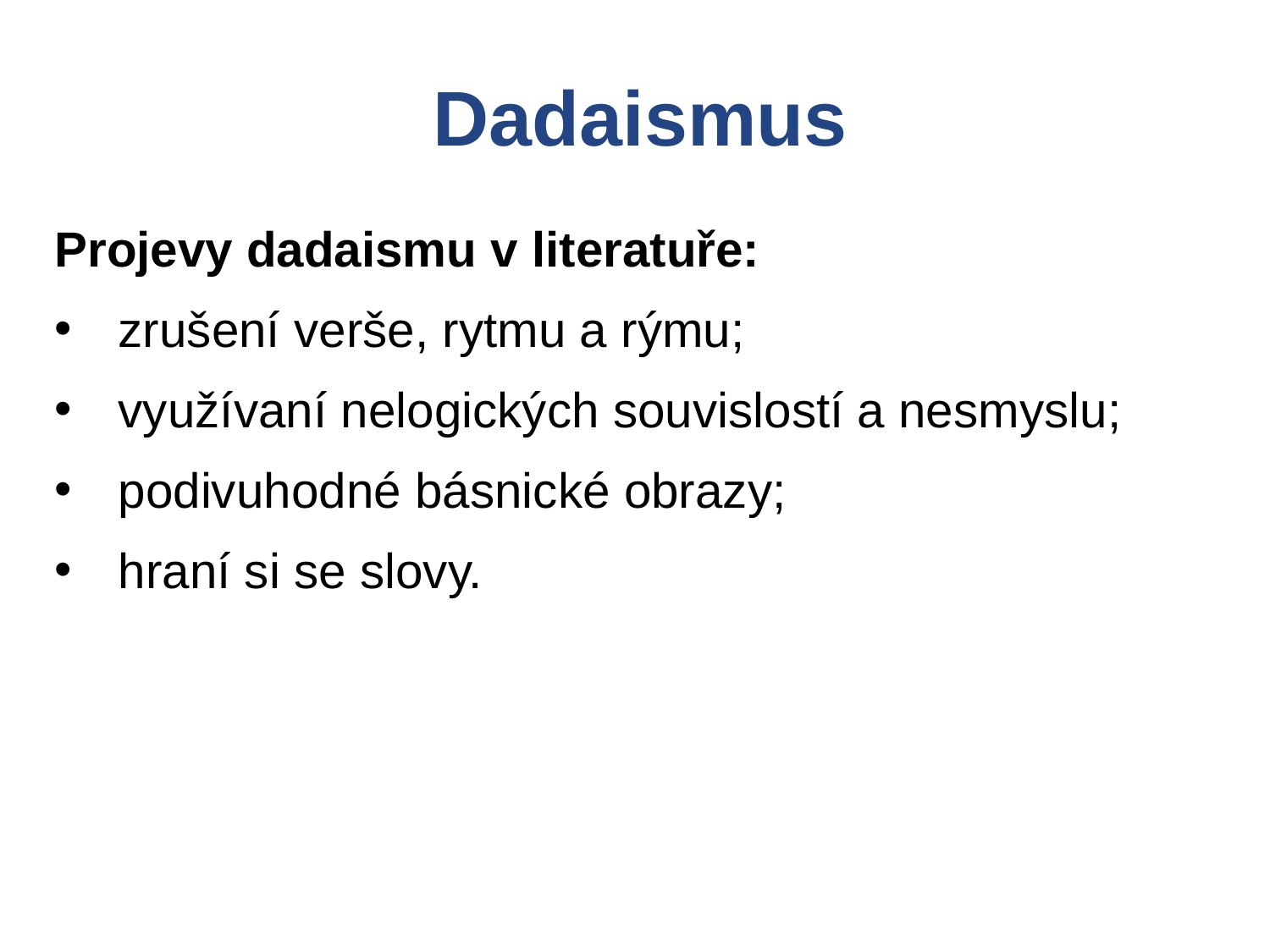

Dadaismus
Projevy dadaismu v literatuře:
zrušení verše, rytmu a rýmu;
využívaní nelogických souvislostí a nesmyslu;
podivuhodné básnické obrazy;
hraní si se slovy.